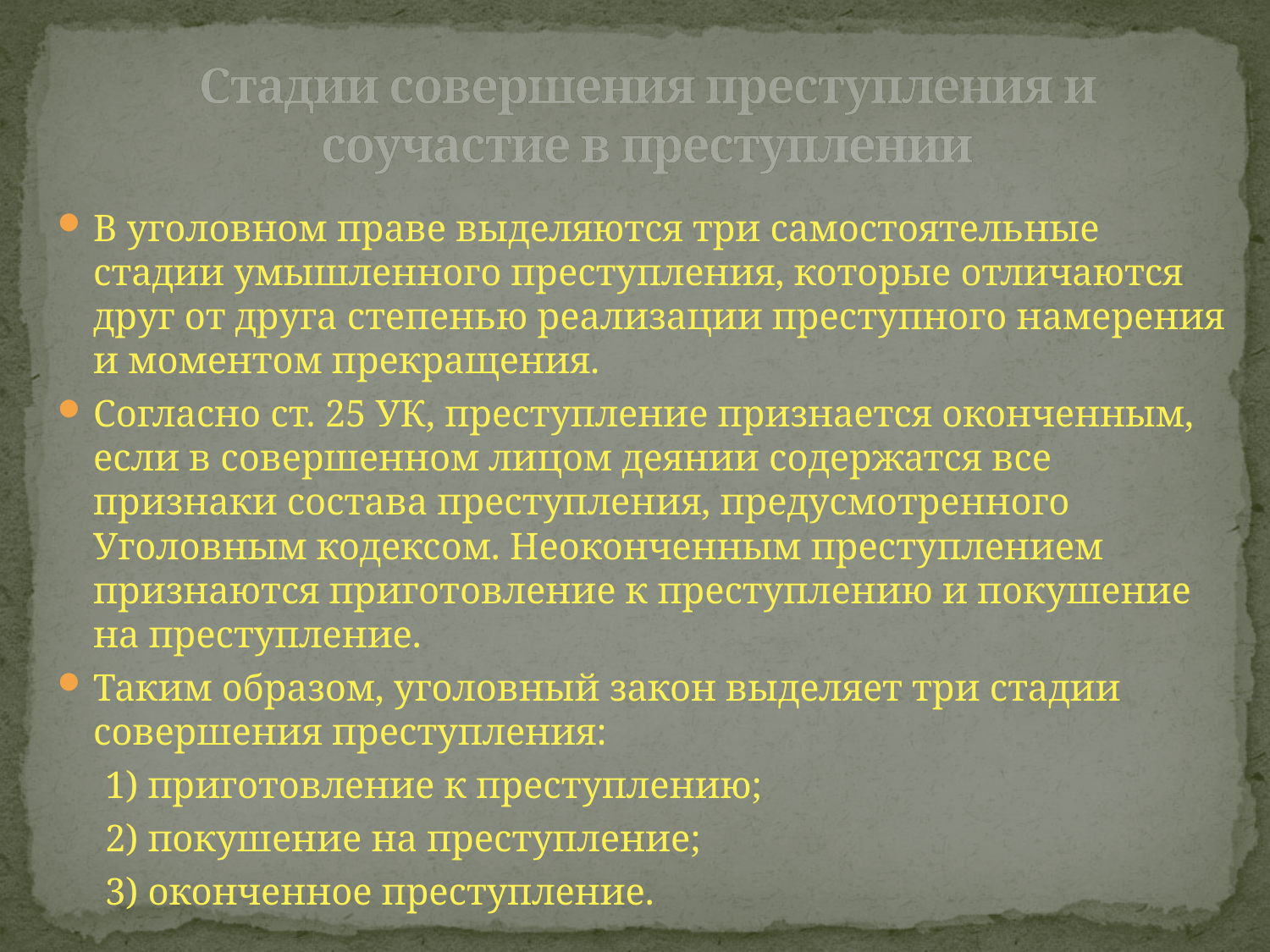

# Стадии совершения преступления и соучастие в преступлении
В уголовном праве выделяются три самостоятельные стадии умышленного преступления, которые отличаются друг от друга степенью реализации преступного намерения и моментом прекращения.
Согласно ст. 25 УК, преступление признается оконченным, если в совершенном лицом деянии содержатся все признаки состава преступления, предусмотренного Уголовным кодексом. Неоконченным преступлением признаются приготовление к преступлению и покушение на преступление.
Таким образом, уголовный закон выделяет три стадии совершения преступления:
     1) приготовление к преступлению;
     2) покушение на преступление;
     3) оконченное преступление.